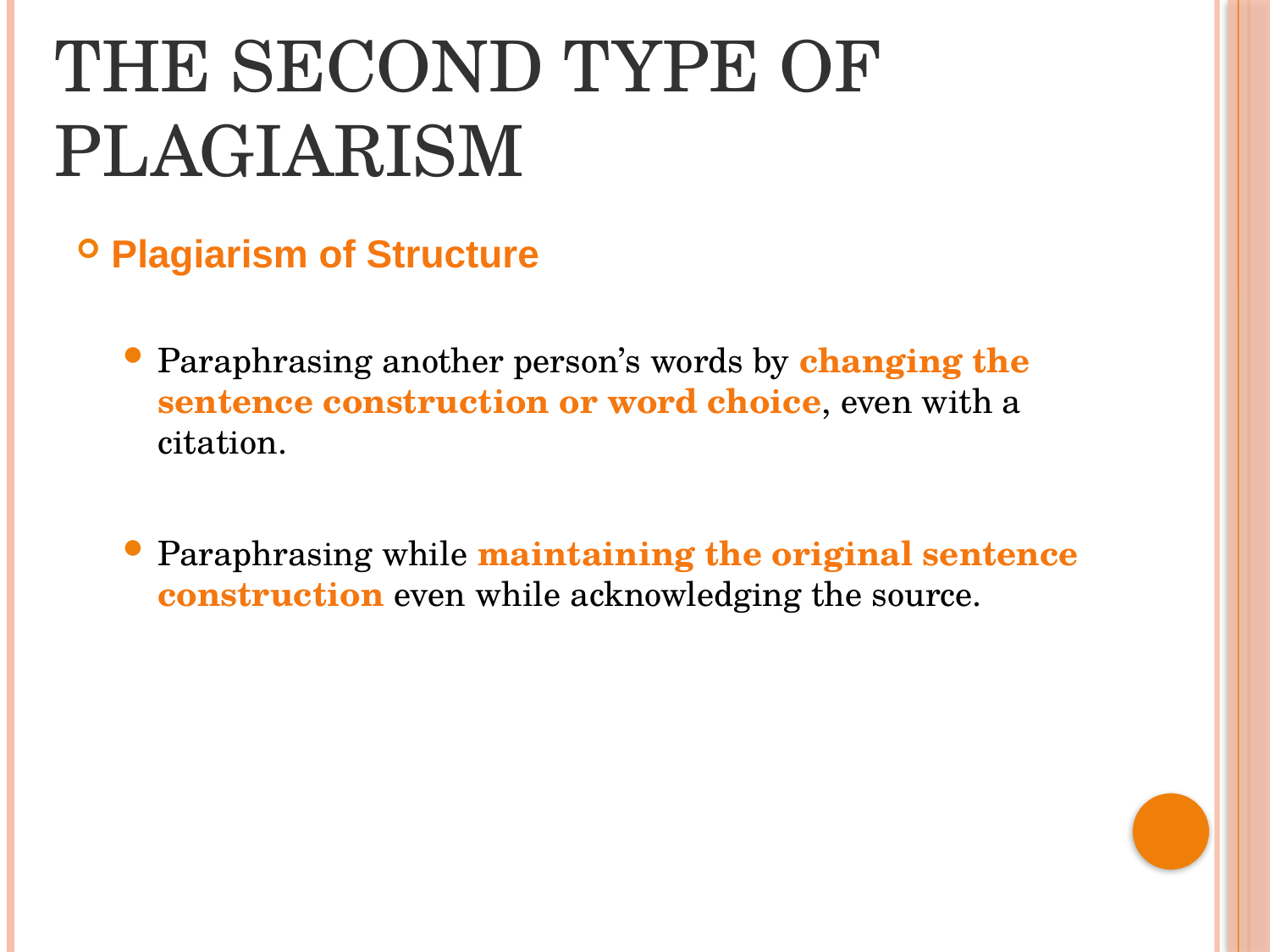

# The Second Type of Plagiarism
Plagiarism of Structure

Paraphrasing another person’s words by changing the sentence construction or word choice, even with a citation.

Paraphrasing while maintaining the original sentence construction even while acknowledging the source.